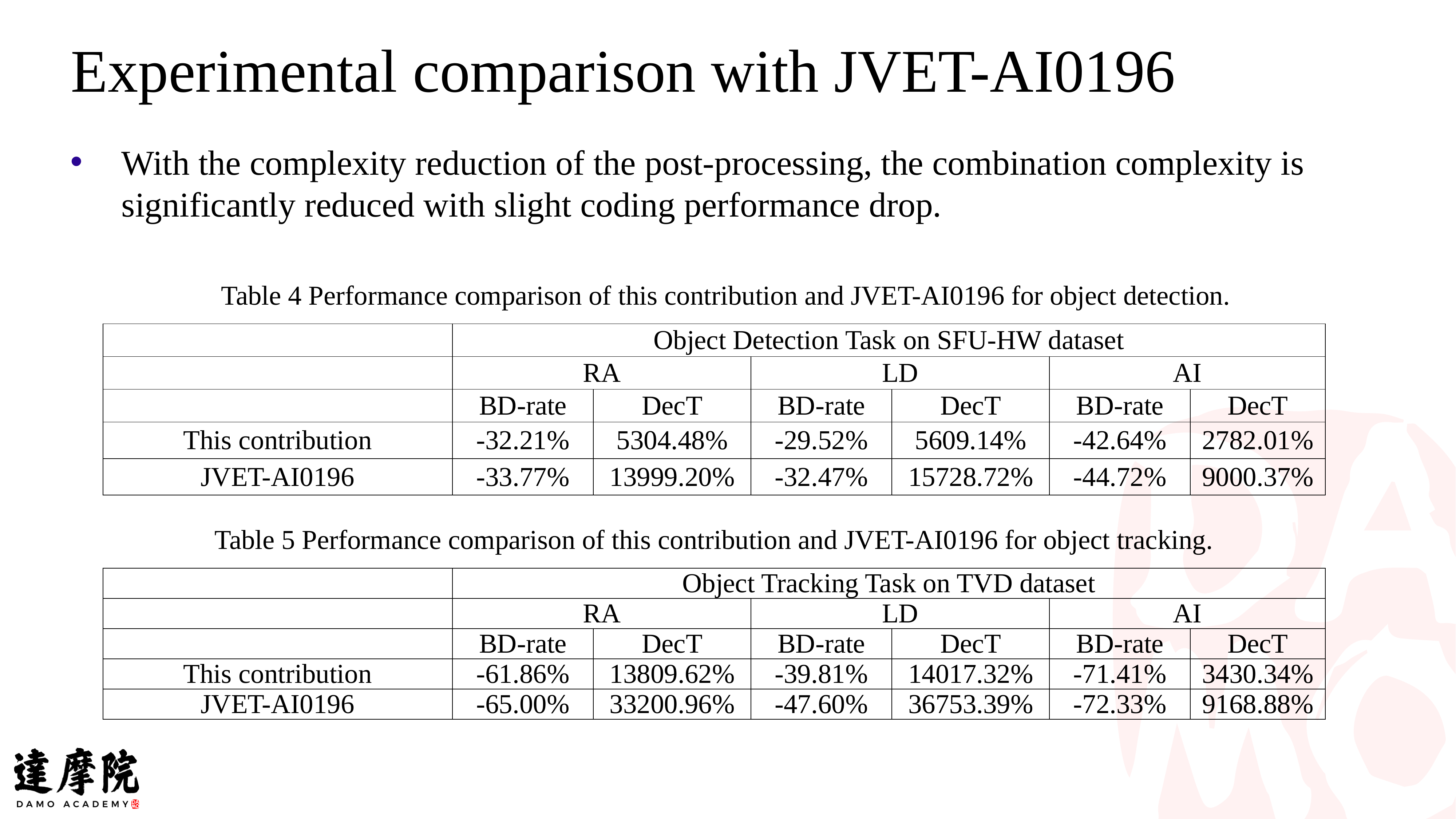

Experimental comparison with JVET-AI0196
With the complexity reduction of the post-processing, the combination complexity is significantly reduced with slight coding performance drop.
Table 4 Performance comparison of this contribution and JVET-AI0196 for object detection.
|  | Object Detection Task on SFU-HW dataset |  |  |  |  |  |
| --- | --- | --- | --- | --- | --- | --- |
|  | RA |  | LD |  | AI |  |
|  | BD-rate | DecT | BD-rate | DecT | BD-rate | DecT |
| This contribution | -32.21% | 5304.48% | -29.52% | 5609.14% | -42.64% | 2782.01% |
| JVET-AI0196 | -33.77% | 13999.20% | -32.47% | 15728.72% | -44.72% | 9000.37% |
Table 5 Performance comparison of this contribution and JVET-AI0196 for object tracking.
|  | Object Tracking Task on TVD dataset |  |  |  |  |  |
| --- | --- | --- | --- | --- | --- | --- |
|  | RA |  | LD |  | AI |  |
|  | BD-rate | DecT | BD-rate | DecT | BD-rate | DecT |
| This contribution | -61.86% | 13809.62% | -39.81% | 14017.32% | -71.41% | 3430.34% |
| JVET-AI0196 | -65.00% | 33200.96% | -47.60% | 36753.39% | -72.33% | 9168.88% |
7